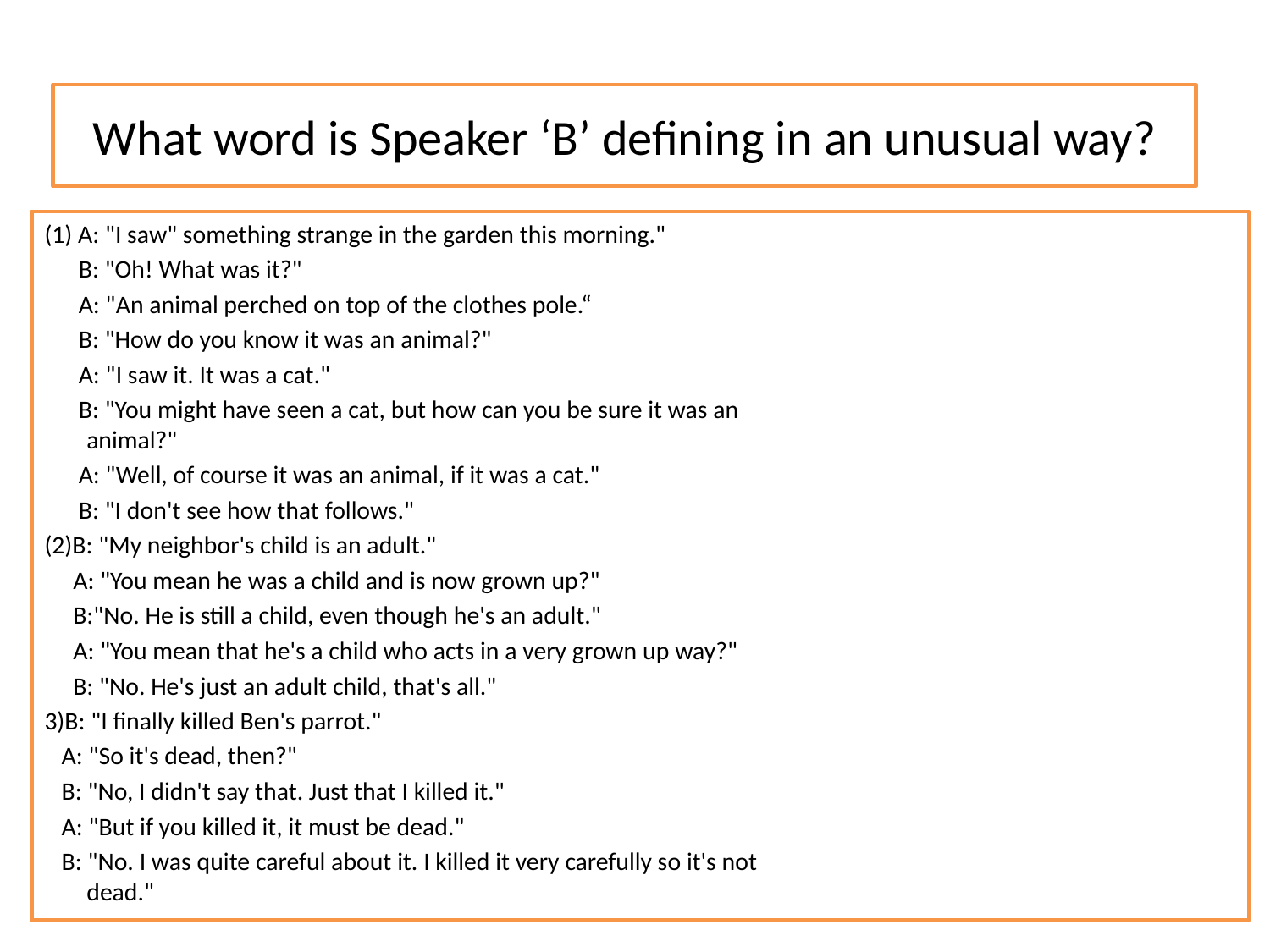

# What word is Speaker ‘B’ defining in an unusual way?
(1) A: "I saw" something strange in the garden this morning."
      B: "Oh! What was it?"
      A: "An animal perched on top of the clothes pole.“
      B: "How do you know it was an animal?"
      A: "I saw it. It was a cat."
      B: "You might have seen a cat, but how can you be sure it was an
animal?"
      A: "Well, of course it was an animal, if it was a cat."
      B: "I don't see how that follows."
(2)B: "My neighbor's child is an adult."
     A: "You mean he was a child and is now grown up?"
     B:"No. He is still a child, even though he's an adult."
     A: "You mean that he's a child who acts in a very grown up way?"
     B: "No. He's just an adult child, that's all."
3)B: "I finally killed Ben's parrot."
   A: "So it's dead, then?"
   B: "No, I didn't say that. Just that I killed it."
   A: "But if you killed it, it must be dead."
   B: "No. I was quite careful about it. I killed it very carefully so it's not
dead."